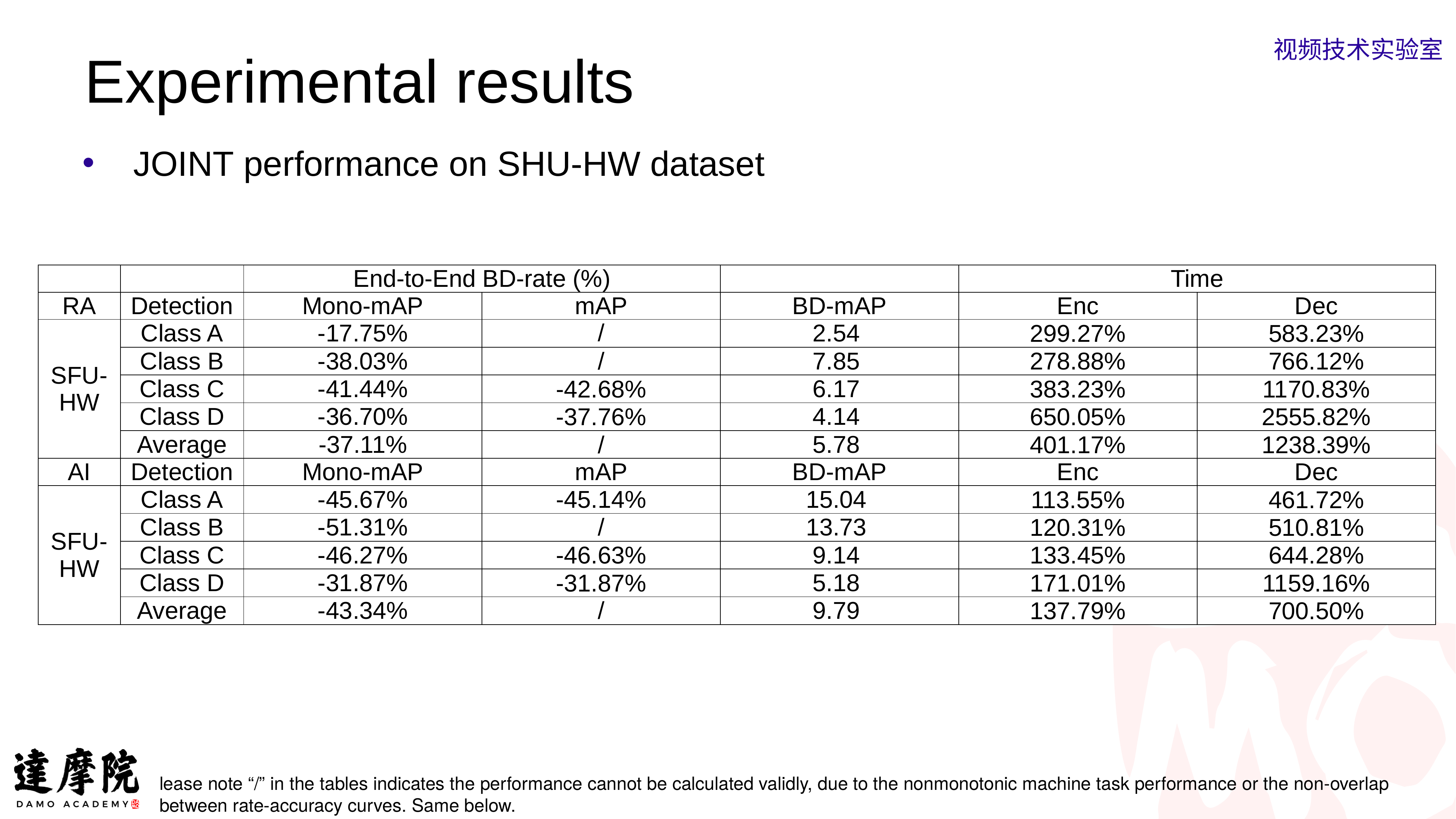

Experimental results
JOINT performance on SHU-HW dataset
|  |  | End-to-End BD-rate (%) |  |  | Time |  |
| --- | --- | --- | --- | --- | --- | --- |
| RA | Detection | Mono-mAP | mAP | BD-mAP | Enc | Dec |
| SFU-HW | Class A | -17.75% | / | 2.54 | 299.27% | 583.23% |
|  | Class B | -38.03% | / | 7.85 | 278.88% | 766.12% |
|  | Class C | -41.44% | -42.68% | 6.17 | 383.23% | 1170.83% |
|  | Class D | -36.70% | -37.76% | 4.14 | 650.05% | 2555.82% |
|  | Average | -37.11% | / | 5.78 | 401.17% | 1238.39% |
| AI | Detection | Mono-mAP | mAP | BD-mAP | Enc | Dec |
| SFU-HW | Class A | -45.67% | -45.14% | 15.04 | 113.55% | 461.72% |
|  | Class B | -51.31% | / | 13.73 | 120.31% | 510.81% |
|  | Class C | -46.27% | -46.63% | 9.14 | 133.45% | 644.28% |
|  | Class D | -31.87% | -31.87% | 5.18 | 171.01% | 1159.16% |
|  | Average | -43.34% | / | 9.79 | 137.79% | 700.50% |
lease note “/” in the tables indicates the performance cannot be calculated validly, due to the nonmonotonic machine task performance or the non-overlap between rate-accuracy curves. Same below.